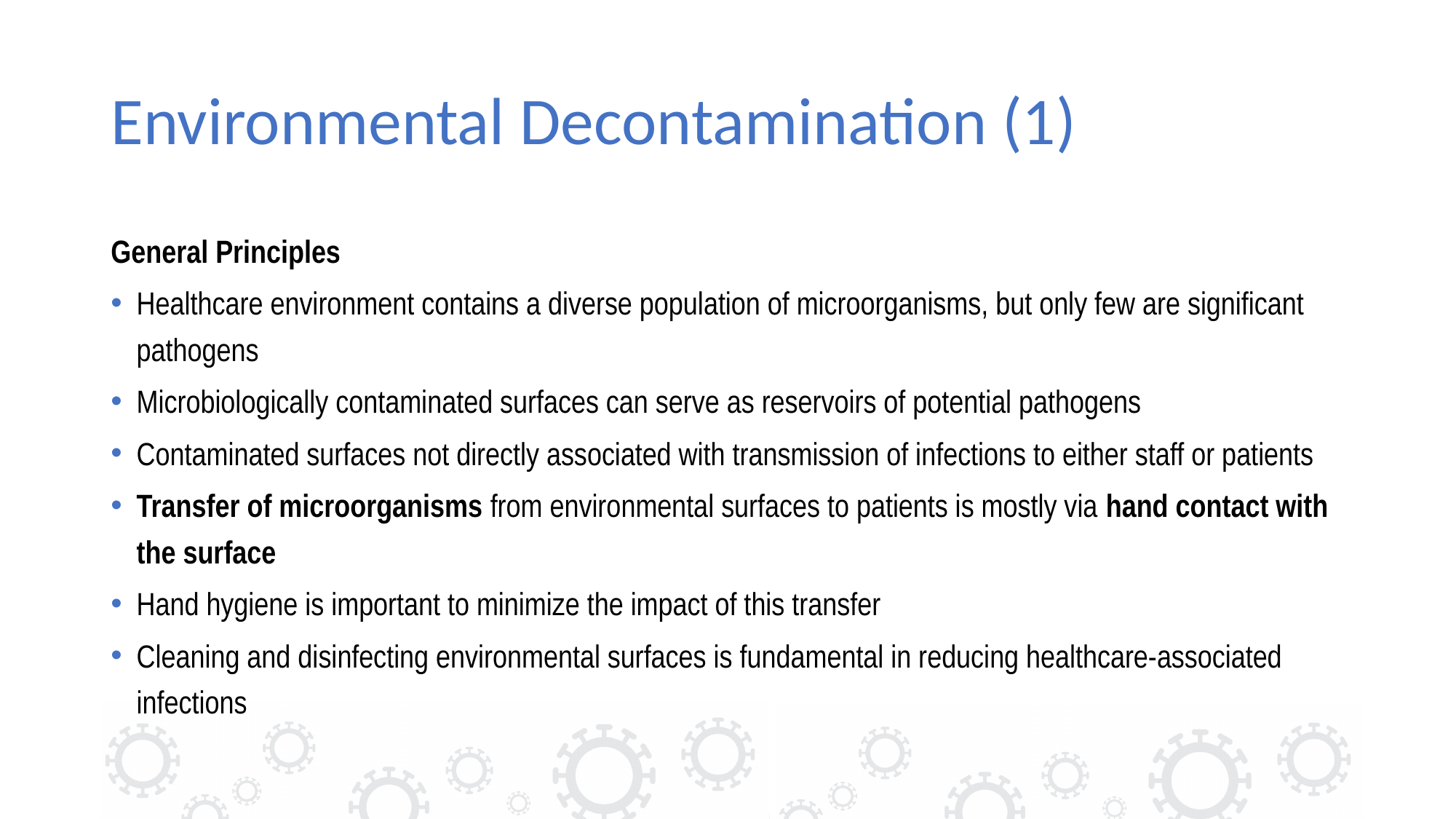

# Environmental Decontamination (1)
General Principles
Healthcare environment contains a diverse population of microorganisms, but only few are significant pathogens
Microbiologically contaminated surfaces can serve as reservoirs of potential pathogens
Contaminated surfaces not directly associated with transmission of infections to either staff or patients
Transfer of microorganisms from environmental surfaces to patients is mostly via hand contact with the surface
Hand hygiene is important to minimize the impact of this transfer
Cleaning and disinfecting environmental surfaces is fundamental in reducing healthcare-associated infections